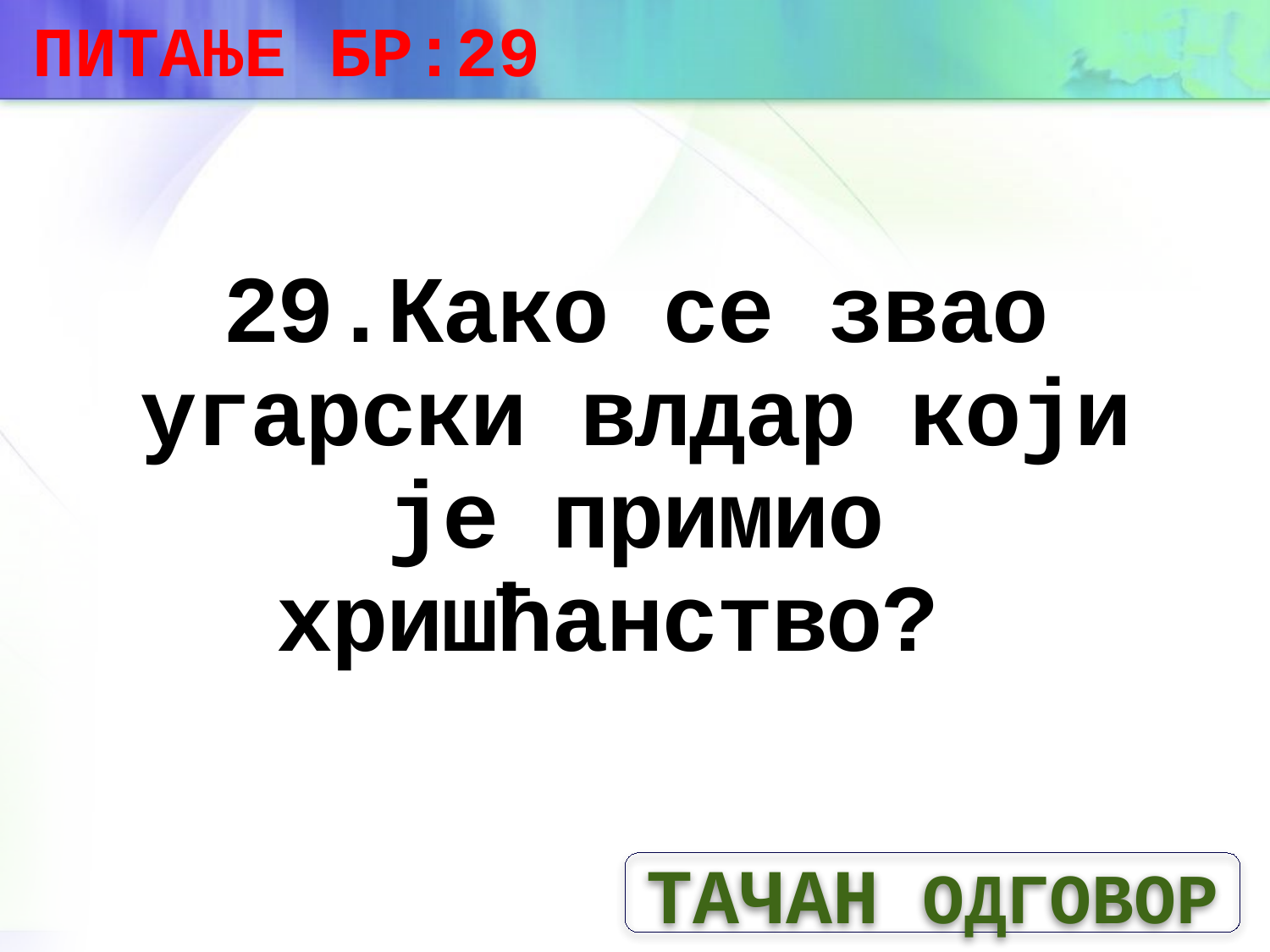

ПИТАЊЕ БР:29
# 29.Како се звао угарски влдар који је примио хришћанство?
ТАЧАН ОДГОВОР